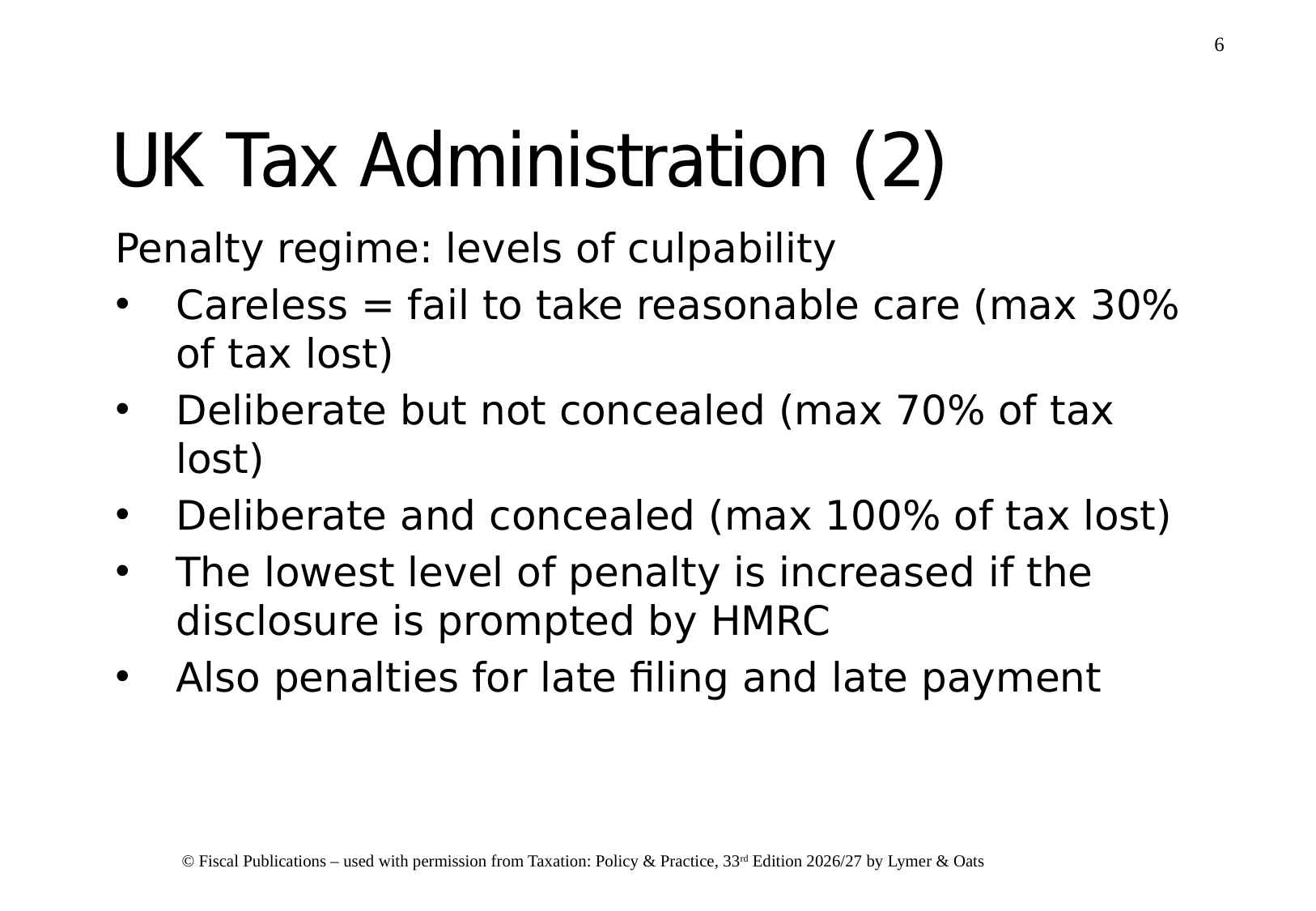

# UK Tax Administration (2)
Penalty regime: levels of culpability
Careless = fail to take reasonable care (max 30% of tax lost)
Deliberate but not concealed (max 70% of tax lost)
Deliberate and concealed (max 100% of tax lost)
The lowest level of penalty is increased if the disclosure is prompted by HMRC
Also penalties for late filing and late payment